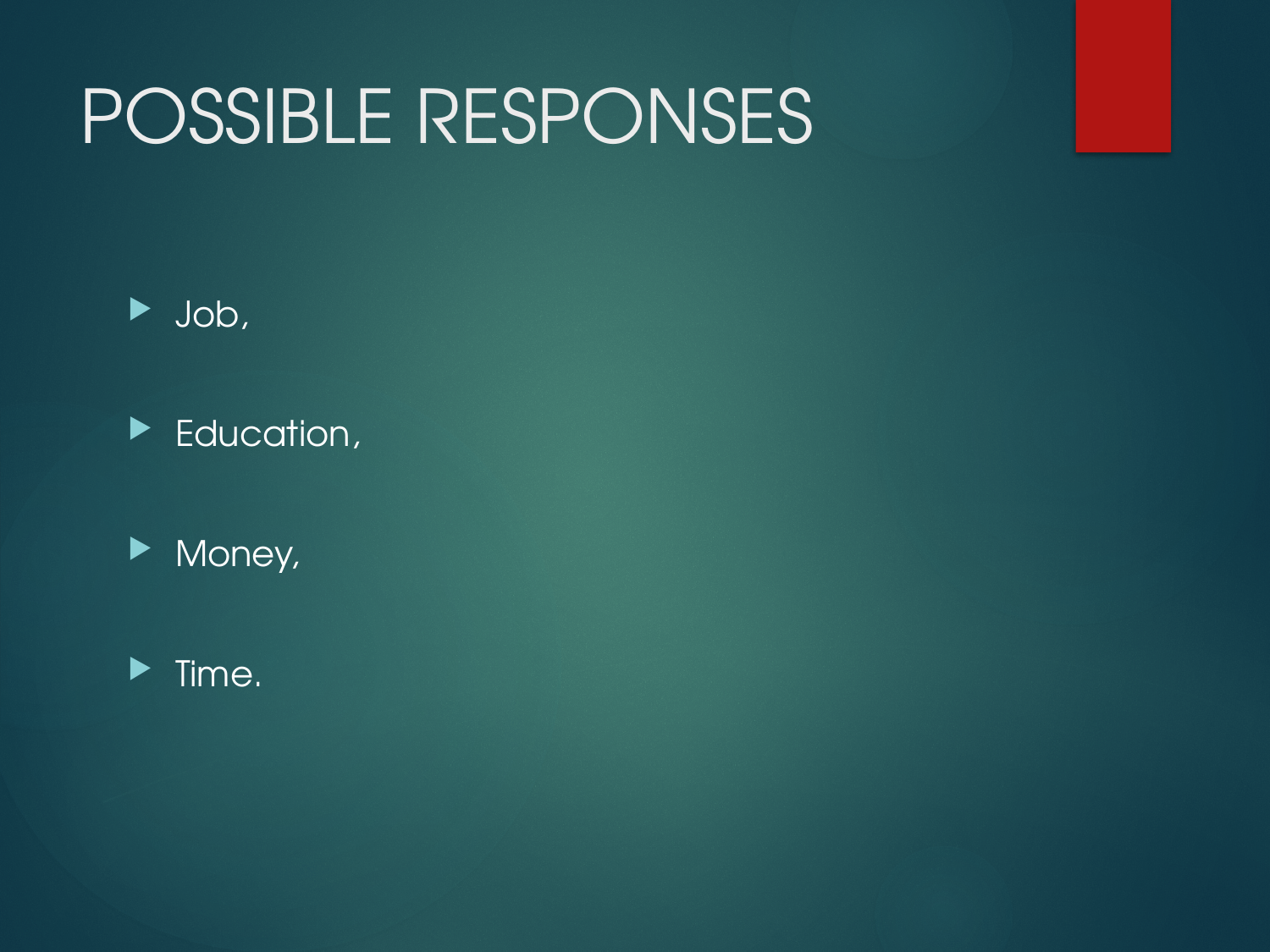

# POSSIBLE RESPONSES
Job,

Education,

Money,

Time.